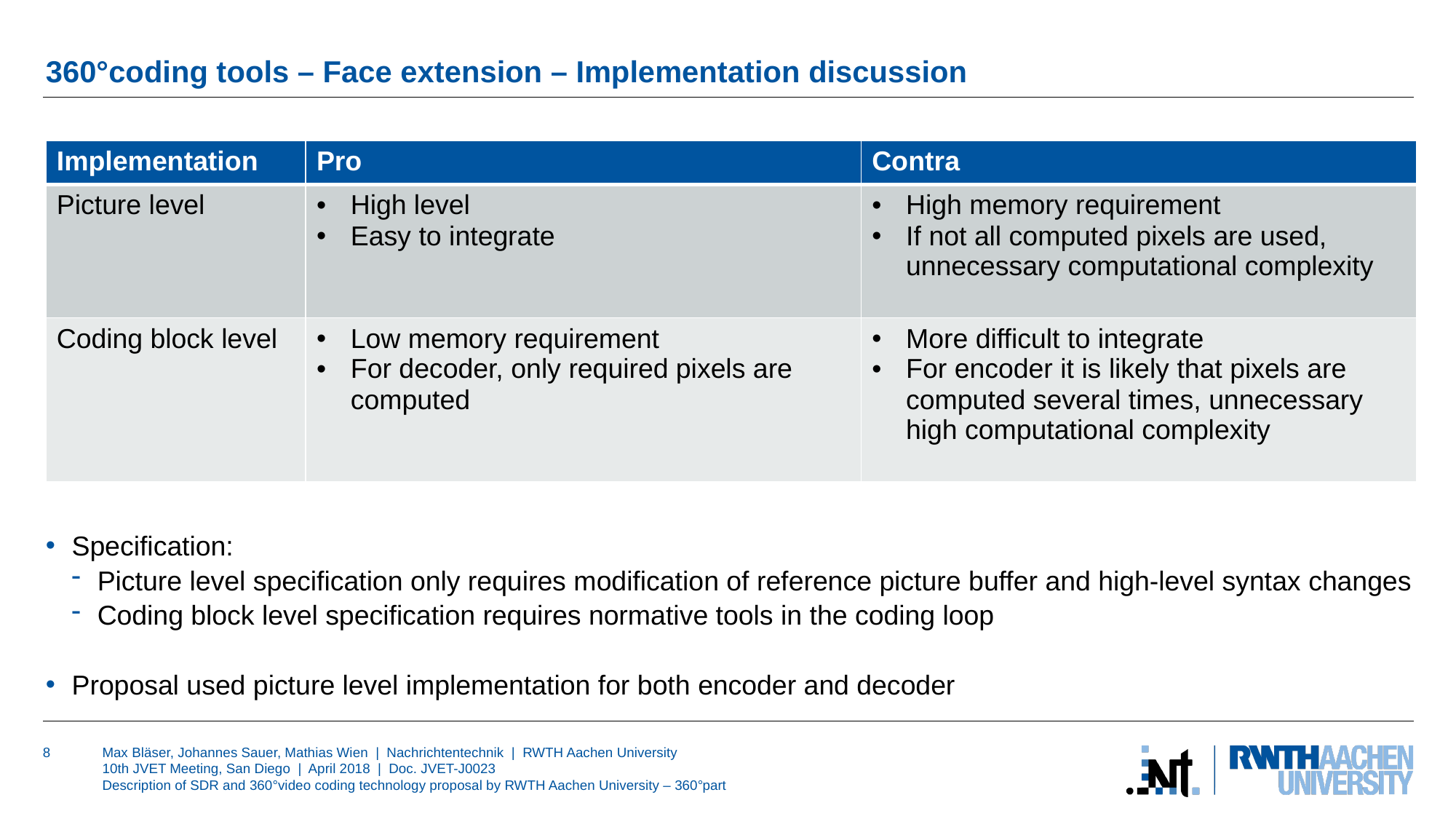

# 360°coding tools – Face extension – Implementation discussion
| Implementation | Pro | Contra |
| --- | --- | --- |
| Picture level | High level Easy to integrate | High memory requirement If not all computed pixels are used, unnecessary computational complexity |
| Coding block level | Low memory requirement For decoder, only required pixels are computed | More difficult to integrate For encoder it is likely that pixels are computed several times, unnecessary high computational complexity |
Specification:
Picture level specification only requires modification of reference picture buffer and high-level syntax changes
Coding block level specification requires normative tools in the coding loop
Proposal used picture level implementation for both encoder and decoder